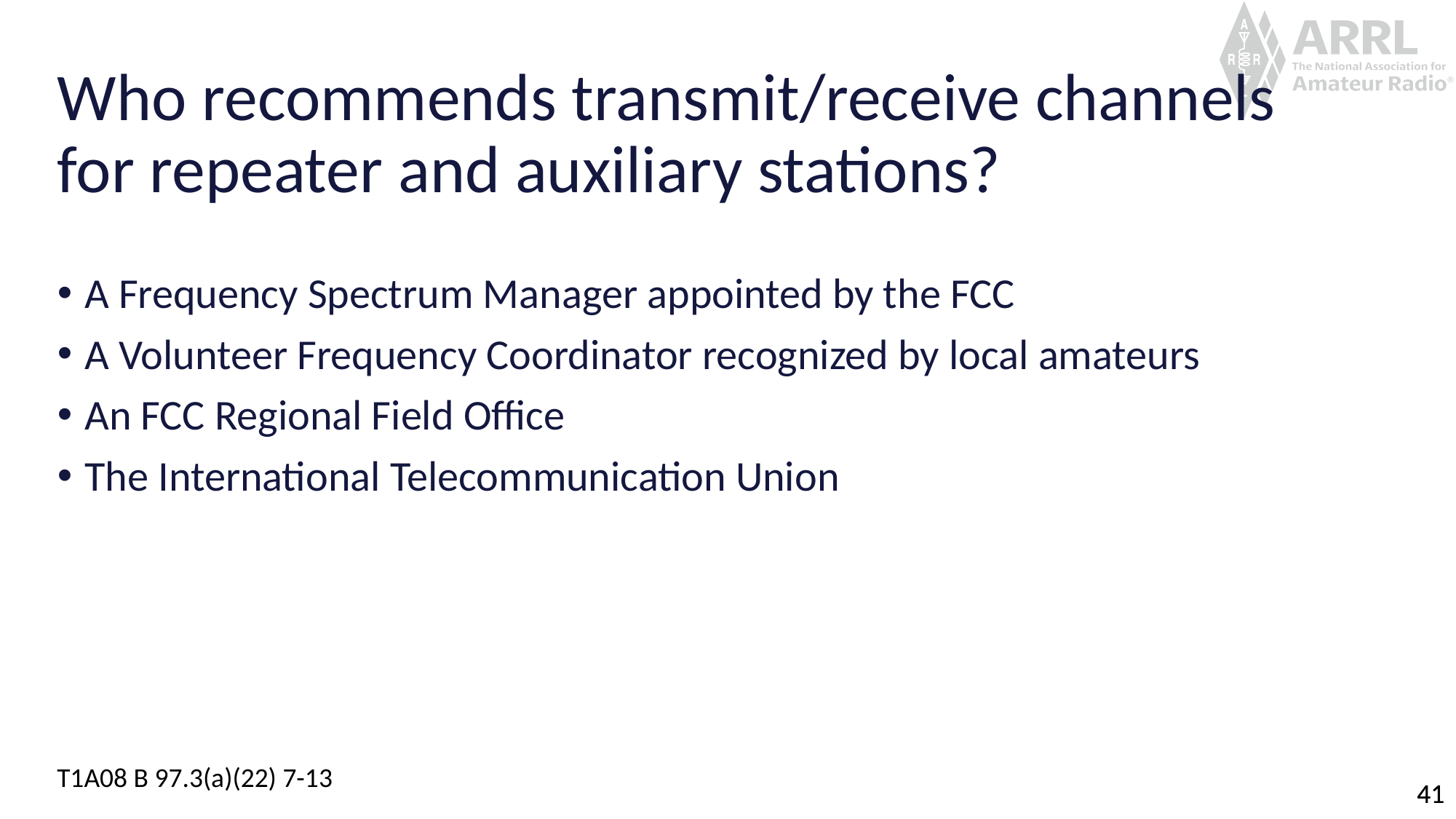

# Who recommends transmit/receive channels for repeater and auxiliary stations?
A Frequency Spectrum Manager appointed by the FCC
A Volunteer Frequency Coordinator recognized by local amateurs
An FCC Regional Field Office
The International Telecommunication Union
T1A08 B 97.3(a)(22) 7-13